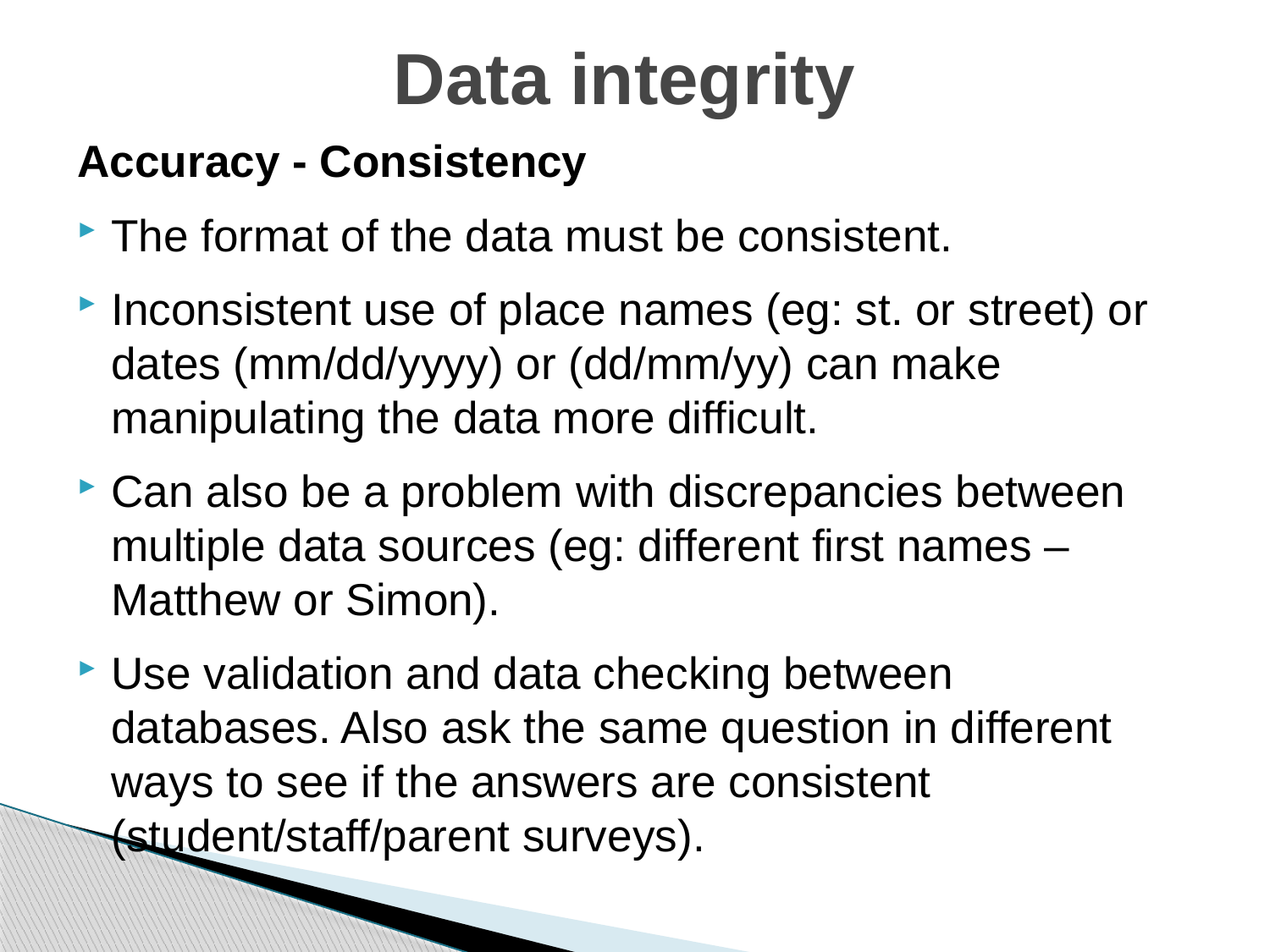

# Data integrity
Accuracy - Consistency
The format of the data must be consistent.
Inconsistent use of place names (eg: st. or street) or dates (mm/dd/yyyy) or (dd/mm/yy) can make manipulating the data more difficult.
Can also be a problem with discrepancies between multiple data sources (eg: different first names – Matthew or Simon).
Use validation and data checking between databases. Also ask the same question in different ways to see if the answers are consistent (student/staff/parent surveys).